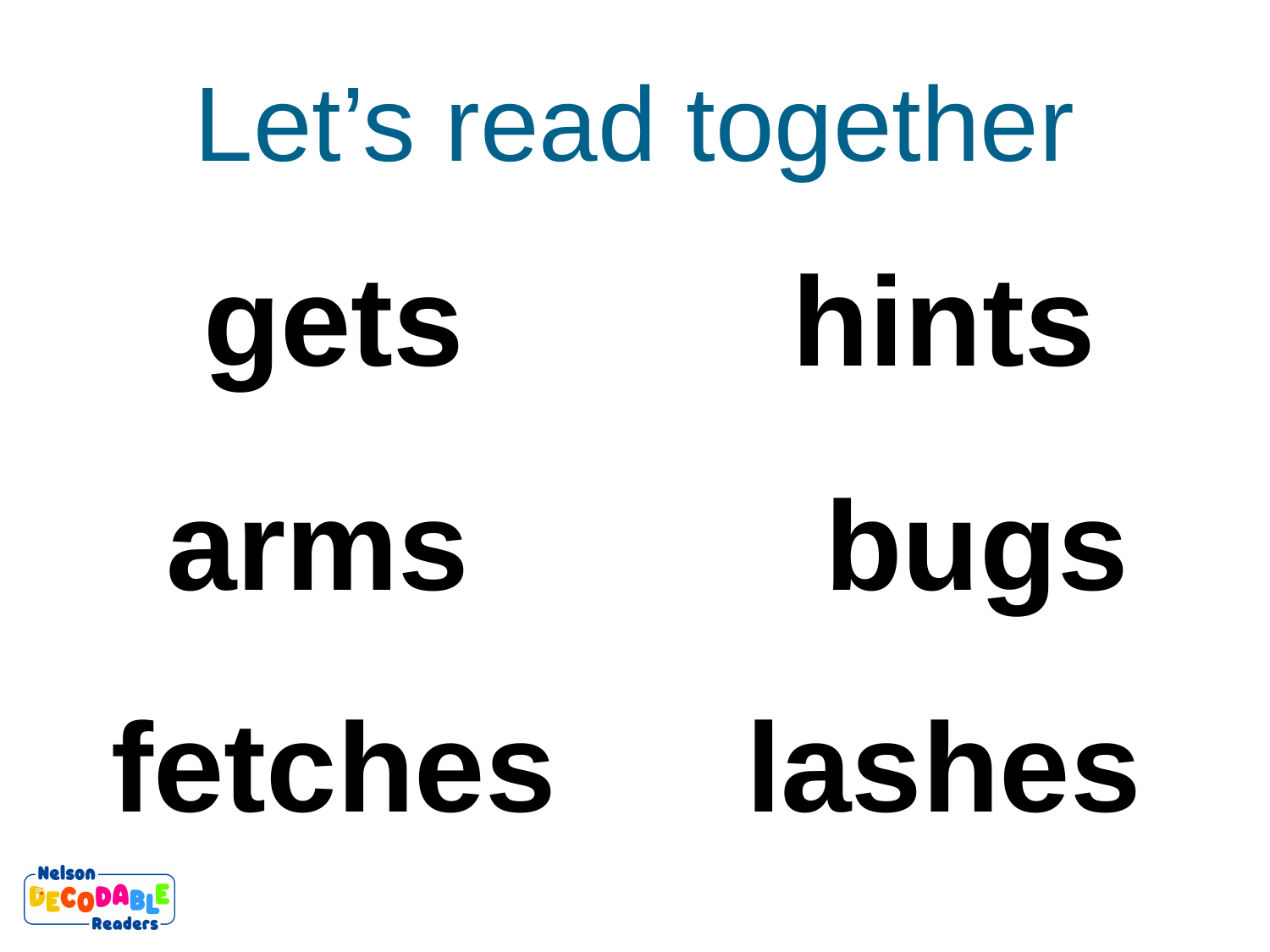

Let’s read together
gets
hints
arms
bugs
lashes
fetches